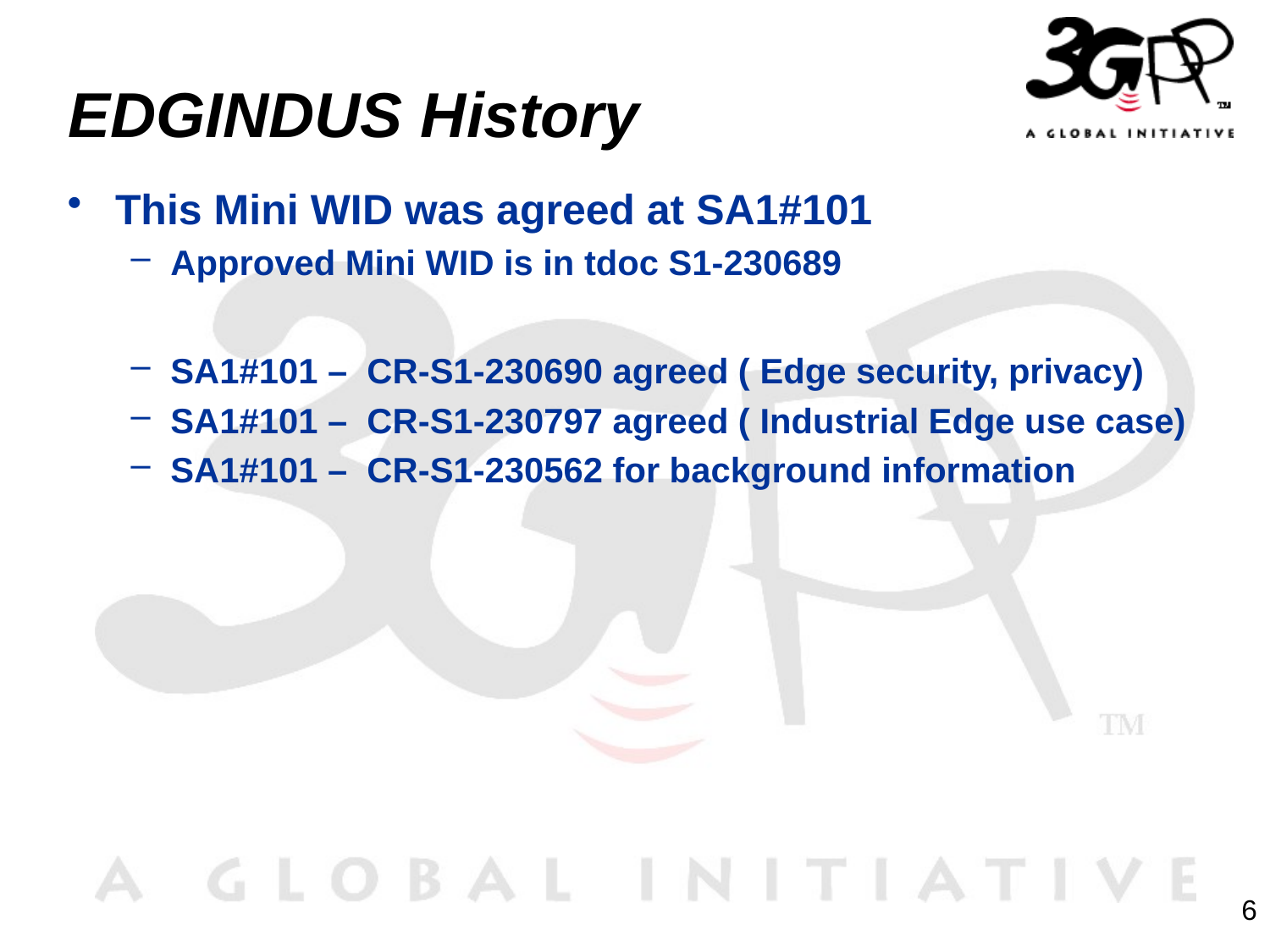

# EDGINDUS History
This Mini WID was agreed at SA1#101
Approved Mini WID is in tdoc S1-230689

SA1#101 –  CR-S1-230690 agreed ( Edge security, privacy)
SA1#101 –  CR-S1-230797 agreed ( Industrial Edge use case)
SA1#101 –  CR-S1-230562 for background information

6